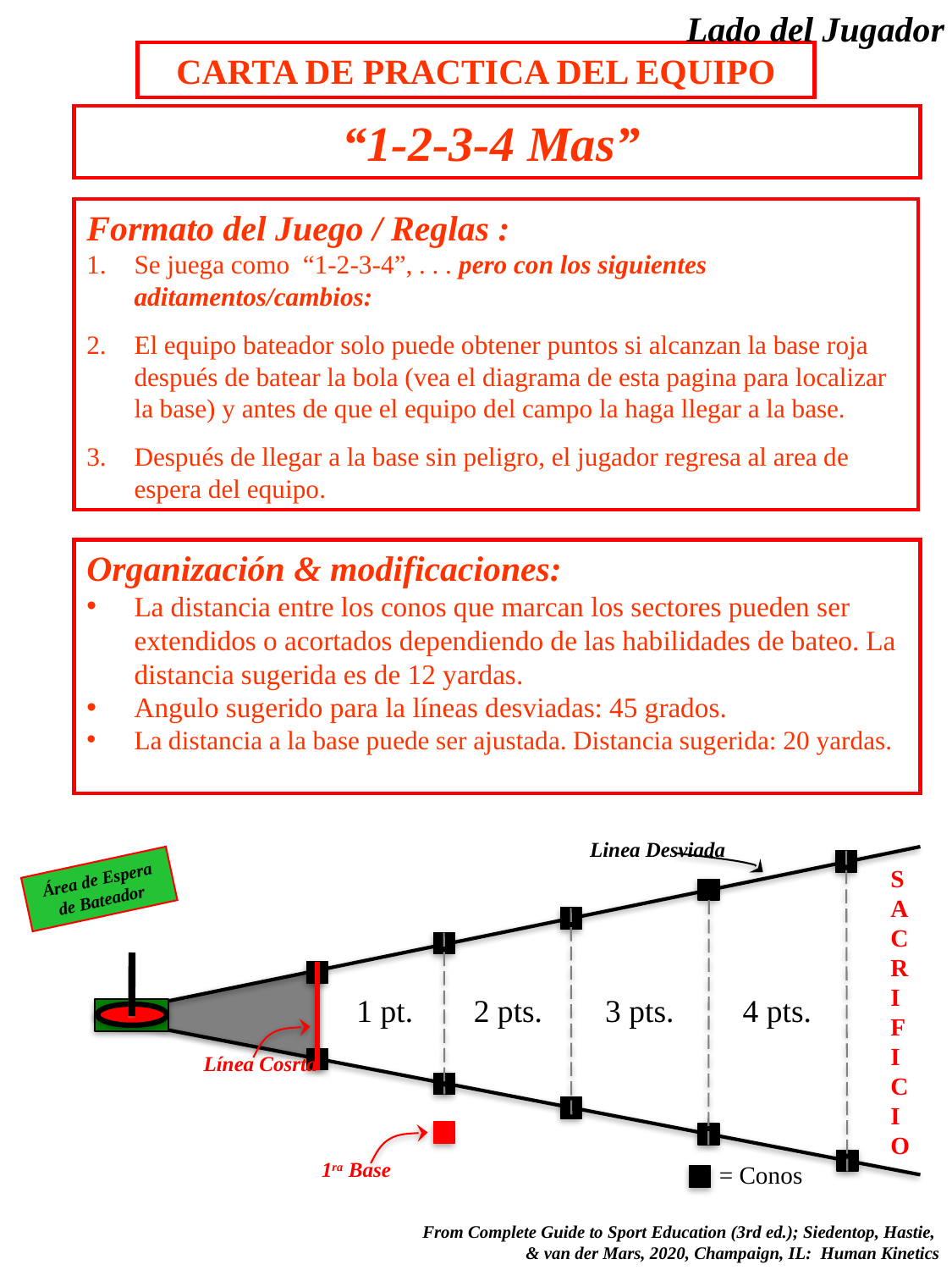

Lado del Jugador
CARTA DE PRACTICA DEL EQUIPO
“1-2-3-4 Mas”
Formato del Juego / Reglas :
Se juega como  “1-2-3-4”, . . . pero con los siguientes aditamentos/cambios:

El equipo bateador solo puede obtener puntos si alcanzan la base roja después de batear la bola (vea el diagrama de esta pagina para localizar la base) y antes de que el equipo del campo la haga llegar a la base.

Después de llegar a la base sin peligro, el jugador regresa al area de espera del equipo.
Organización & modificaciones:
La distancia entre los conos que marcan los sectores pueden ser extendidos o acortados dependiendo de las habilidades de bateo. La distancia sugerida es de 12 yardas.
Angulo sugerido para la líneas desviadas: 45 grados.
La distancia a la base puede ser ajustada. Distancia sugerida: 20 yardas.

Linea Desviada

SACRIFICIO
Área de Espera de Bateador

1 pt.
2 pts.
3 pts.
4 pts.

Línea Cosrta

1ra Base

= Conos

 From Complete Guide to Sport Education (3rd ed.); Siedentop, Hastie,
& van der Mars, 2020, Champaign, IL:  Human Kinetics